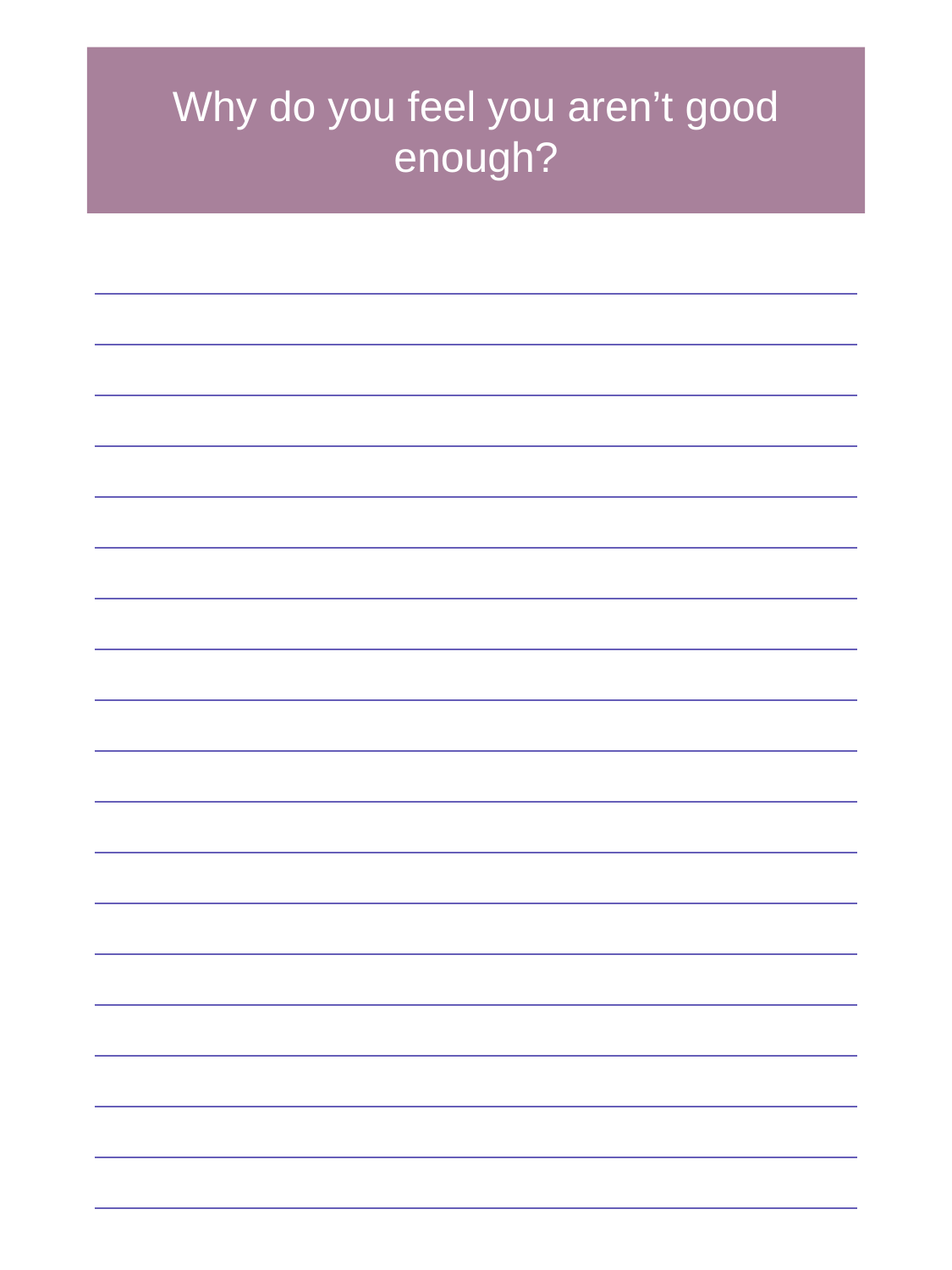

Why do you feel you aren’t good enough?
|  |
| --- |
|  |
|  |
|  |
|  |
|  |
|  |
|  |
|  |
|  |
|  |
|  |
|  |
|  |
|  |
|  |
|  |
|  |